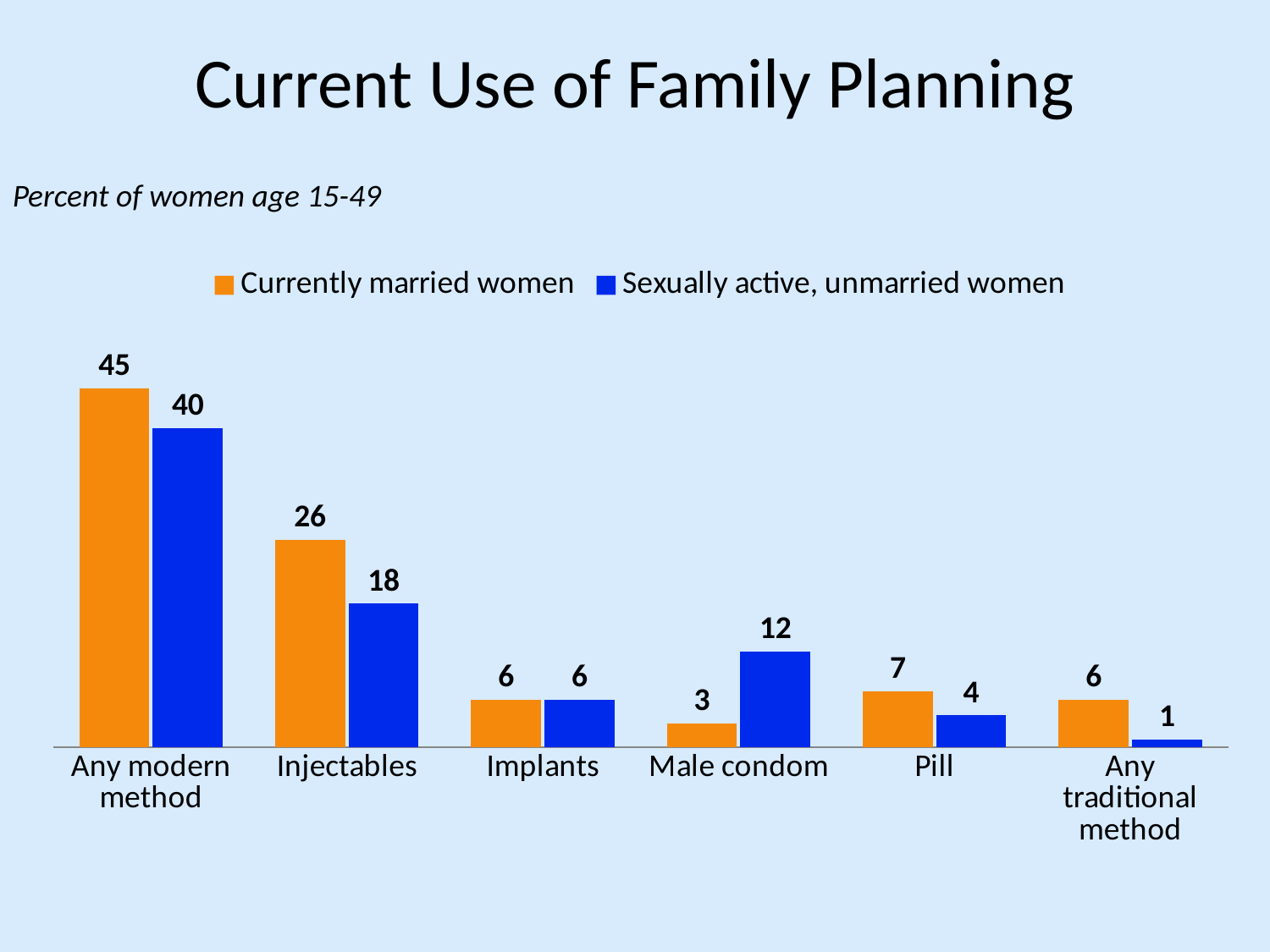

# Current Use of Family Planning
Percent of women age 15-49

### Chart

| Category | Currently married women | Sexually active, unmarried women |
|---|---|---|
| Any modern method | 45.0 | 40.0 |
| Injectables | 26.0 | 18.0 |
| Implants | 6.0 | 6.0 |
| Male condom | 3.0 | 12.0 |
| Pill | 7.0 | 4.0 |
| Any traditional method | 6.0 | 1.0 |